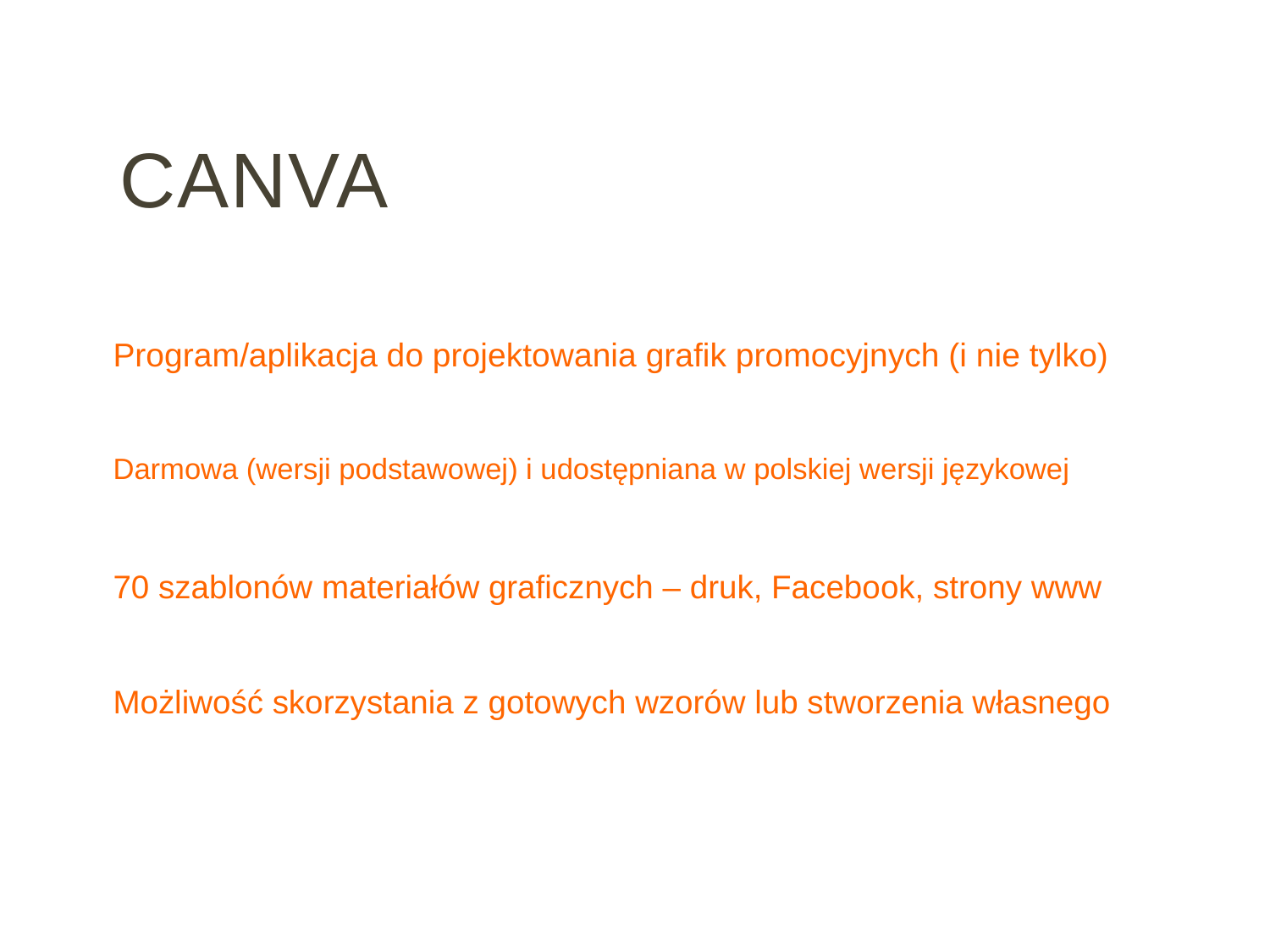

# canva
Program/aplikacja do projektowania grafik promocyjnych (i nie tylko)
Darmowa (wersji podstawowej) i udostępniana w polskiej wersji językowej
70 szablonów materiałów graficznych – druk, Facebook, strony www
Możliwość skorzystania z gotowych wzorów lub stworzenia własnego